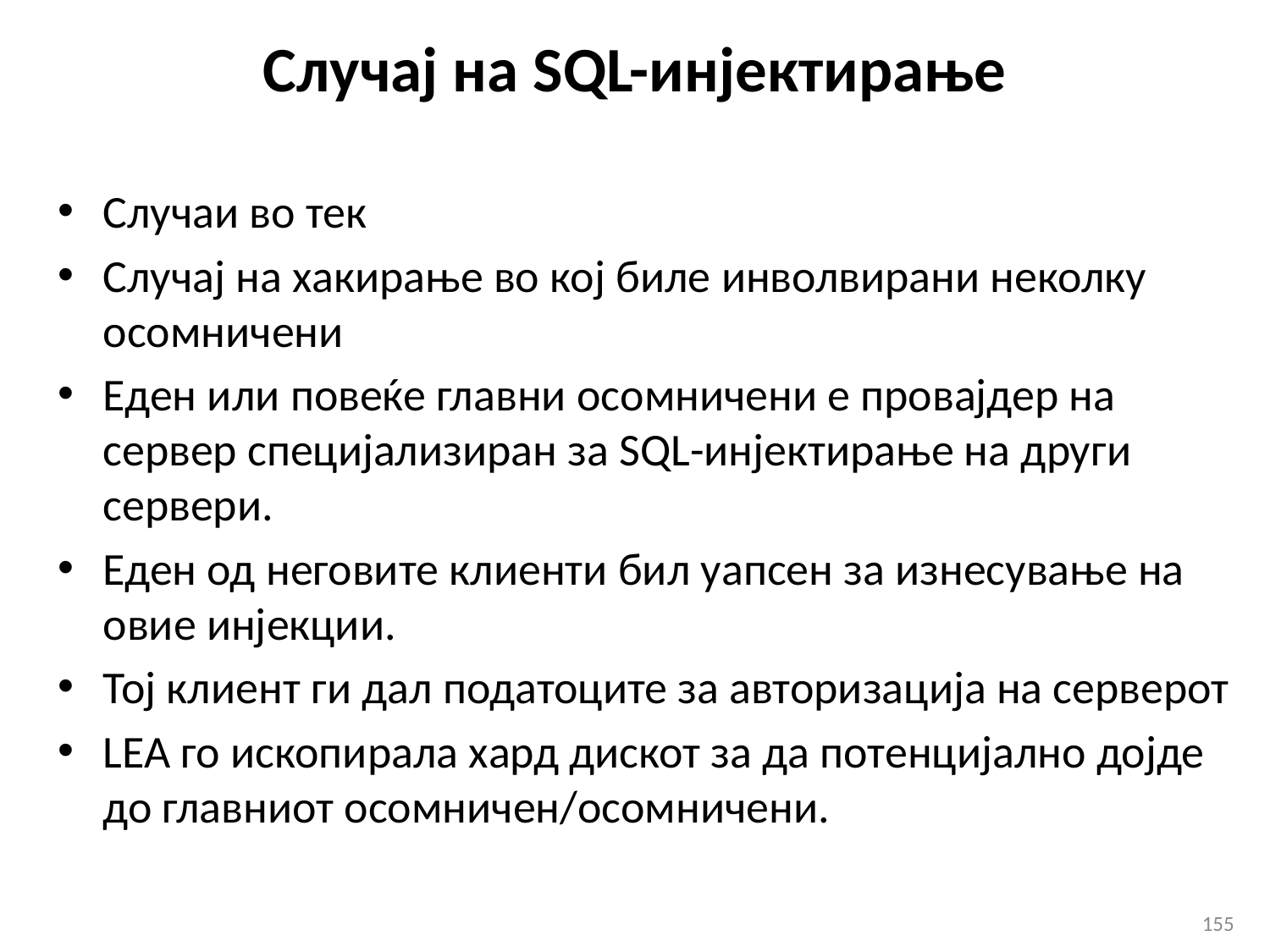

Случај на SQL-инјектирање
Случаи во тек
Случај на хакирање во кој биле инволвирани неколку осомничени
Еден или повеќе главни осомничени е провајдер на сервер специјализиран за SQL-инјектирање на други сервери.
Еден од неговите клиенти бил уапсен за изнесување на овие инјекции.
Тој клиент ги дал податоците за авторизација на серверот
LEA го ископирала хард дискот за да потенцијално дојде до главниот осомничен/осомничени.
155